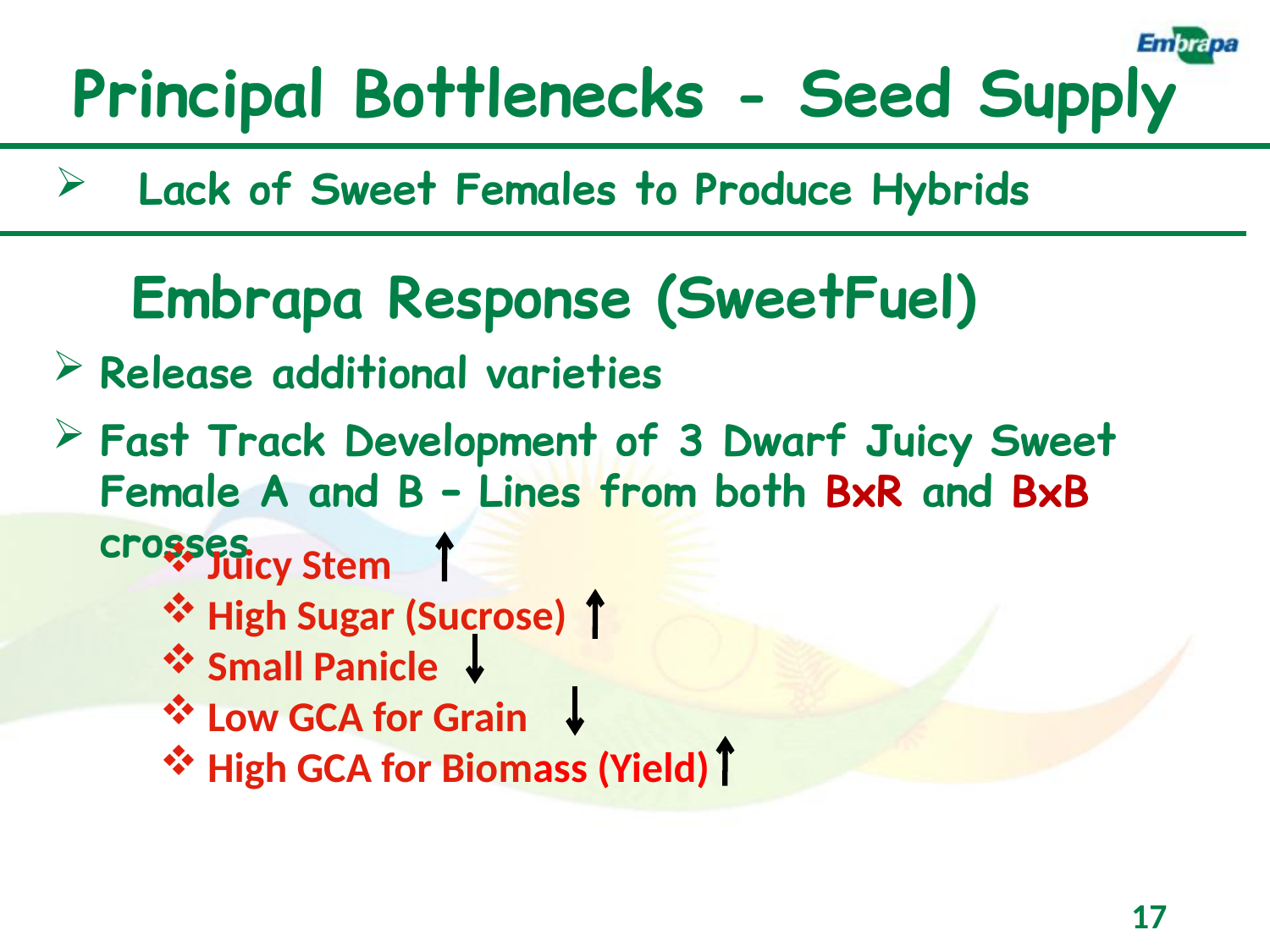

Principal Bottlenecks - Seed Supply
  Lack of Sweet Females to Produce Hybrids

Embrapa Response (SweetFuel)
Release additional varieties

Fast Track Development of 3 Dwarf Juicy Sweet Female A and B – Lines from both BxR and BxB crosses

Juicy Stem
High Sugar (Sucrose)
Small Panicle
Low GCA for Grain
High GCA for Biomass (Yield)
17